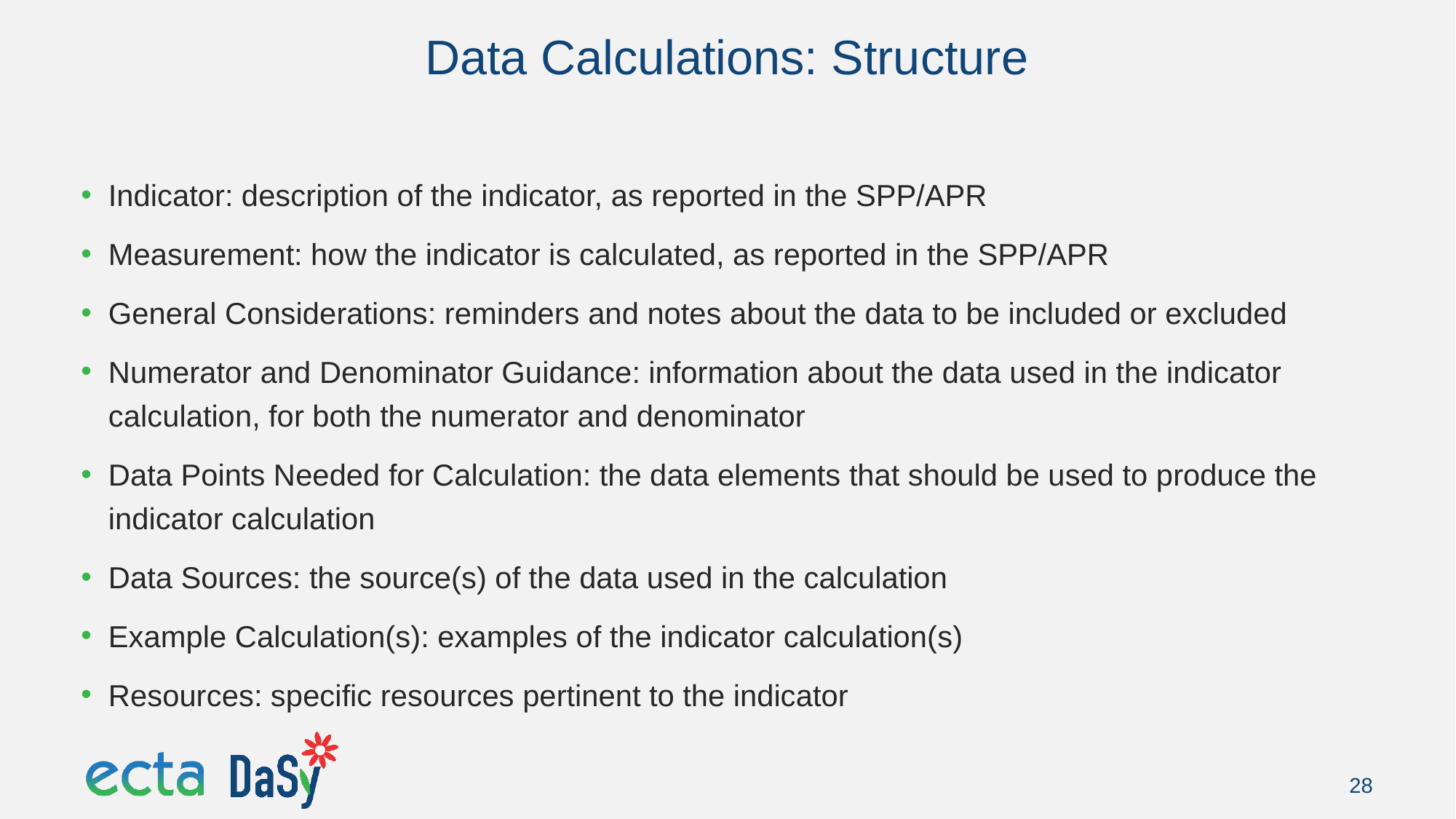

# Data Calculations: Structure
Indicator: description of the indicator, as reported in the SPP/APR
Measurement: how the indicator is calculated, as reported in the SPP/APR
General Considerations: reminders and notes about the data to be included or excluded
Numerator and Denominator Guidance: information about the data used in the indicator calculation, for both the numerator and denominator
Data Points Needed for Calculation: the data elements that should be used to produce the indicator calculation
Data Sources: the source(s) of the data used in the calculation
Example Calculation(s): examples of the indicator calculation(s)
Resources: specific resources pertinent to the indicator

28